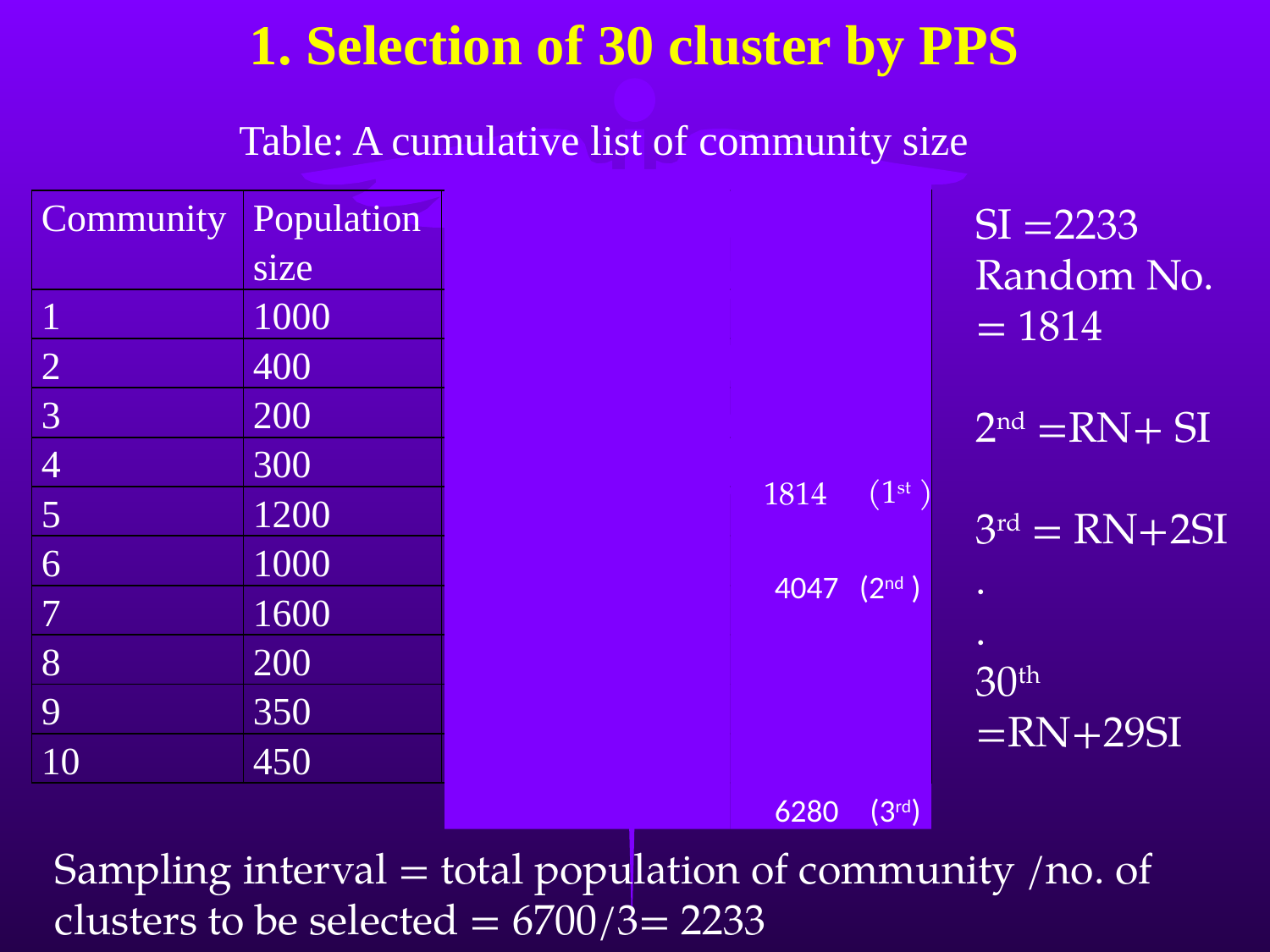

# 1. Selection of 30 cluster by PPS
Table: A cumulative list of community size

| Community | Population size | Cumulative Population size | Selection of cluster |
| --- | --- | --- | --- |
| 1 | 1000 | 1000 |  |
| 2 | 400 | 1400 |  |
| 3 | 200 | 1600 |  |
| 4 | 300 | 1900 |  |
| 5 | 1200 | 3100 |  |
| 6 | 1000 | 4100 |  |
| 7 | 1600 | 5700 |  |
| 8 | 200 | 5900 |  |
| 9 | 350 | 6250 |  |
| 10 | 450 | 6700 |  |
SI =2233
Random No.
= 1814

2nd =RN+ SI

3rd = RN+2SI
.
.
30th =RN+29SI

 (1st )
1814
4047
(2nd )
6280
(3rd)
Sampling interval = total population of community /no. of
clusters to be selected = 6700/3= 2233